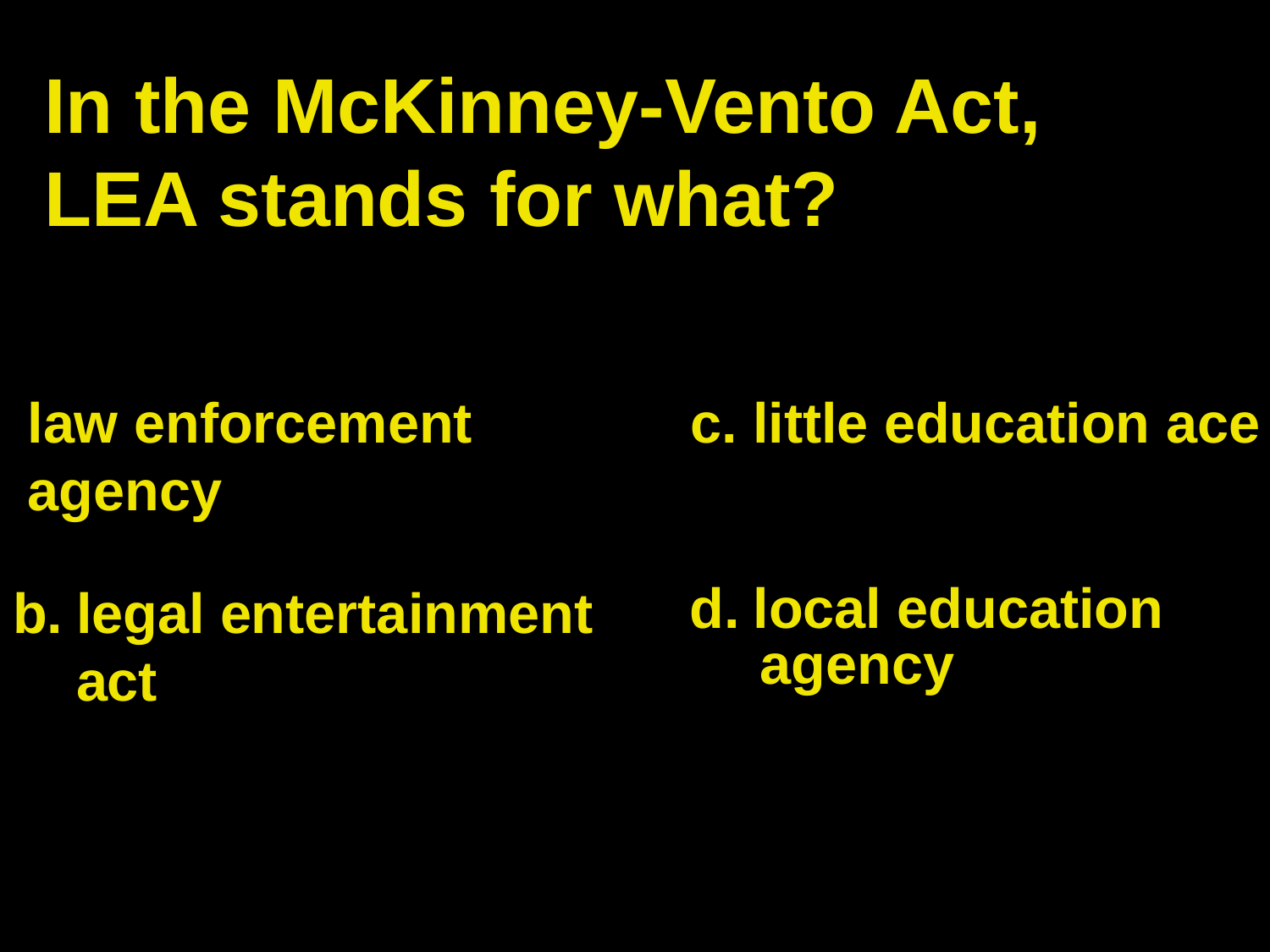

# In the McKinney-Vento Act, LEA stands for what?
a.  law enforcement
     agency
c. little education ace
legal entertainment
act
local education
    agency